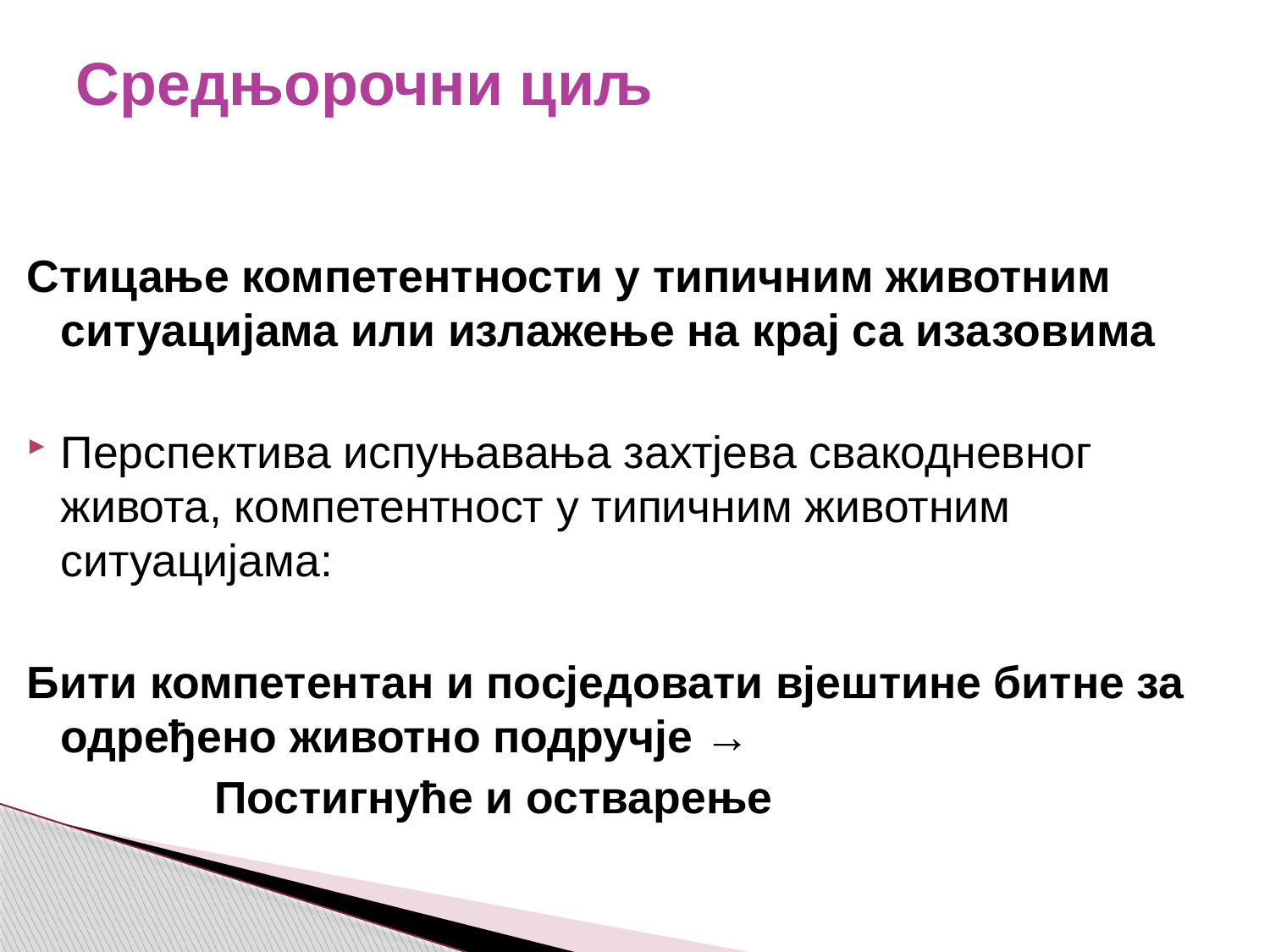

# Средњорочни циљ

Стицање компетентности у типичним животним ситуацијама или излажење на крај са изазовима

Перспектива испуњавања захтјева свакодневног живота, компетентност у типичним животним ситуацијама:

Бити компетентан и посједовати вјештине битне за одређено животно подручје →
               Постигнуће и остварење